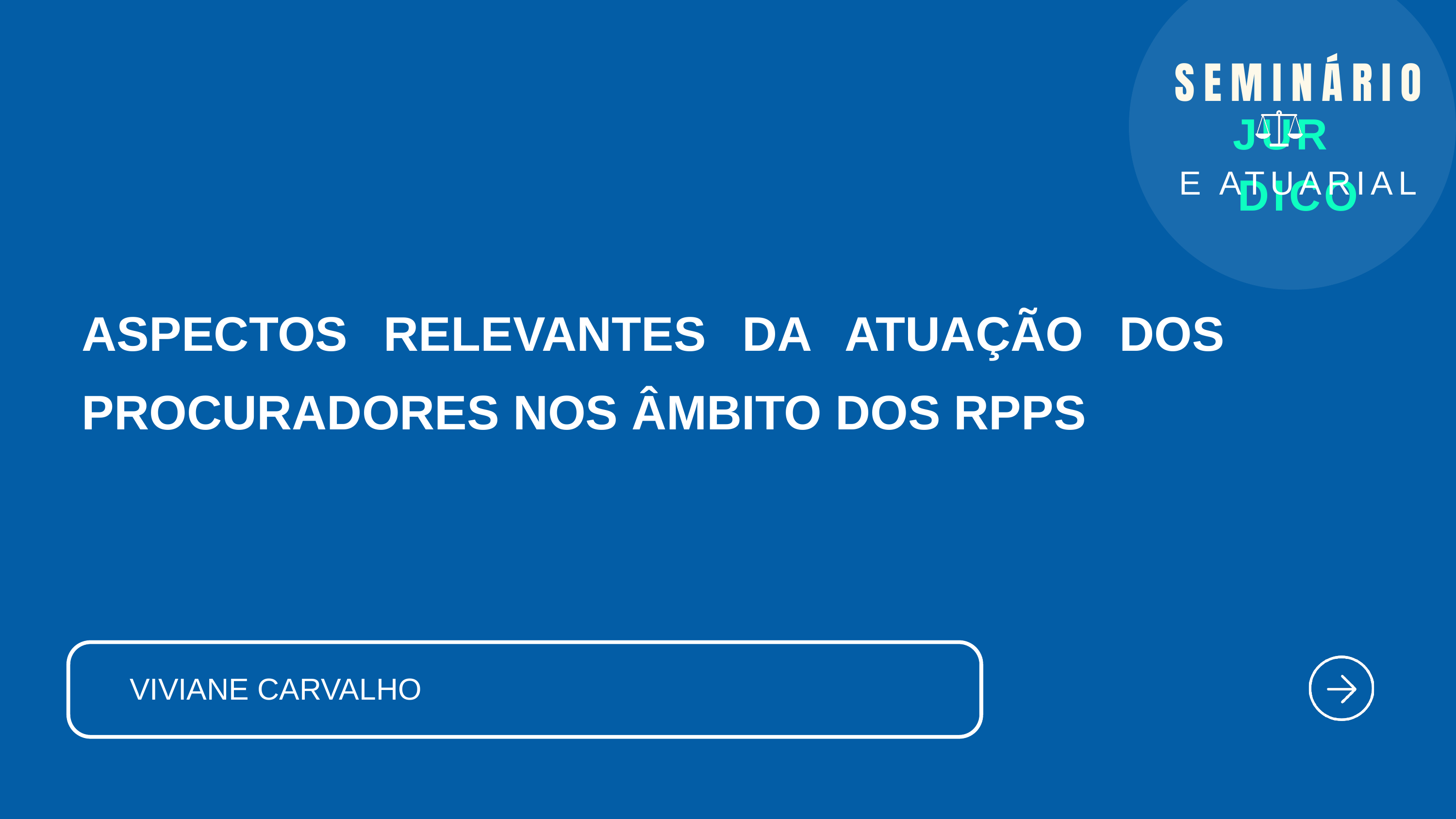

SEMINÁRIO
JUR   DICO

E ATUARIAL
ASPECTOS RELEVANTES DA ATUAÇÃO DOS PROCURADORES NOS ÂMBITO DOS RPPS

VIVIANE CARVALHO